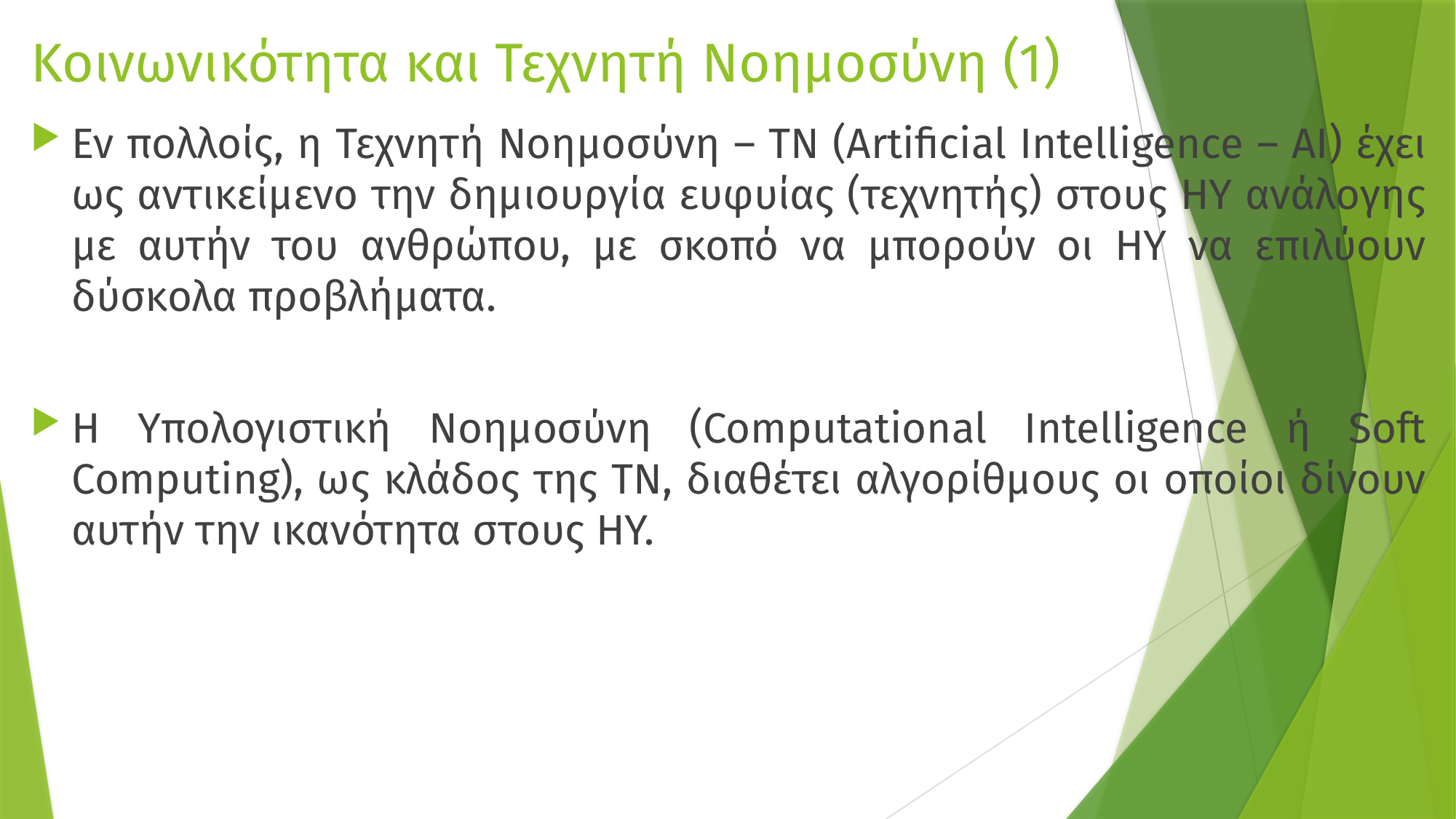

# Κοινωνικότητα και Τεχνητή Νοημοσύνη (1)
Εν πολλοίς, η Τεχνητή Νοημοσύνη – ΤΝ (Artificial Intelligence – AI) έχει ως αντικείμενο την δημιουργία ευφυίας (τεχνητής) στους ΗΥ ανάλογης με αυτήν του ανθρώπου, με σκοπό να μπορούν οι ΗΥ να επιλύουν δύσκολα προβλήματα.

Η Υπολογιστική Νοημοσύνη (Computational Intelligence ή Soft Computing), ως κλάδος της ΤΝ, διαθέτει αλγορίθμους οι οποίοι δίνουν αυτήν την ικανότητα στους ΗΥ.